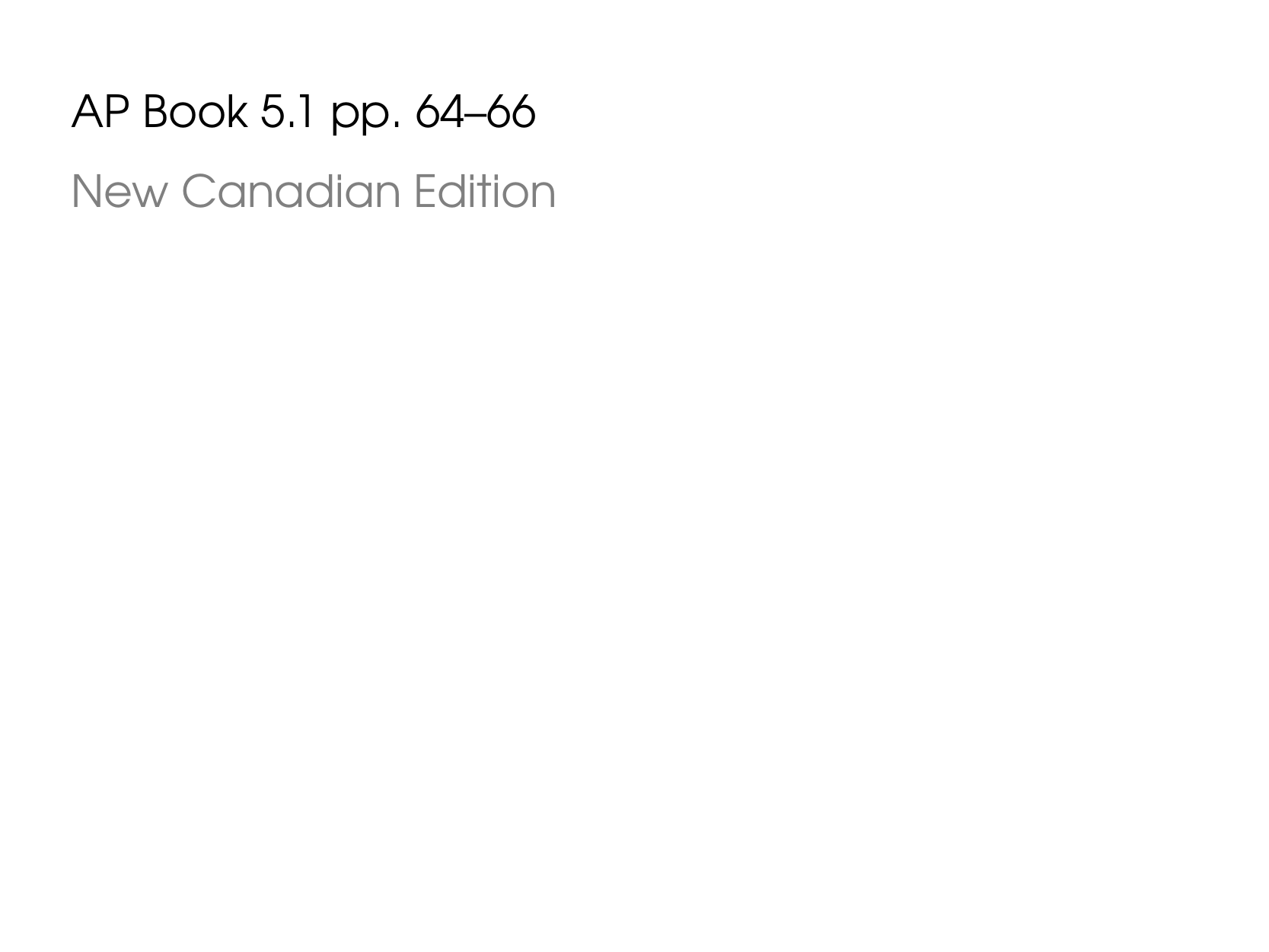

AP Book 5.1 pp. 64–66
New Canadian Edition